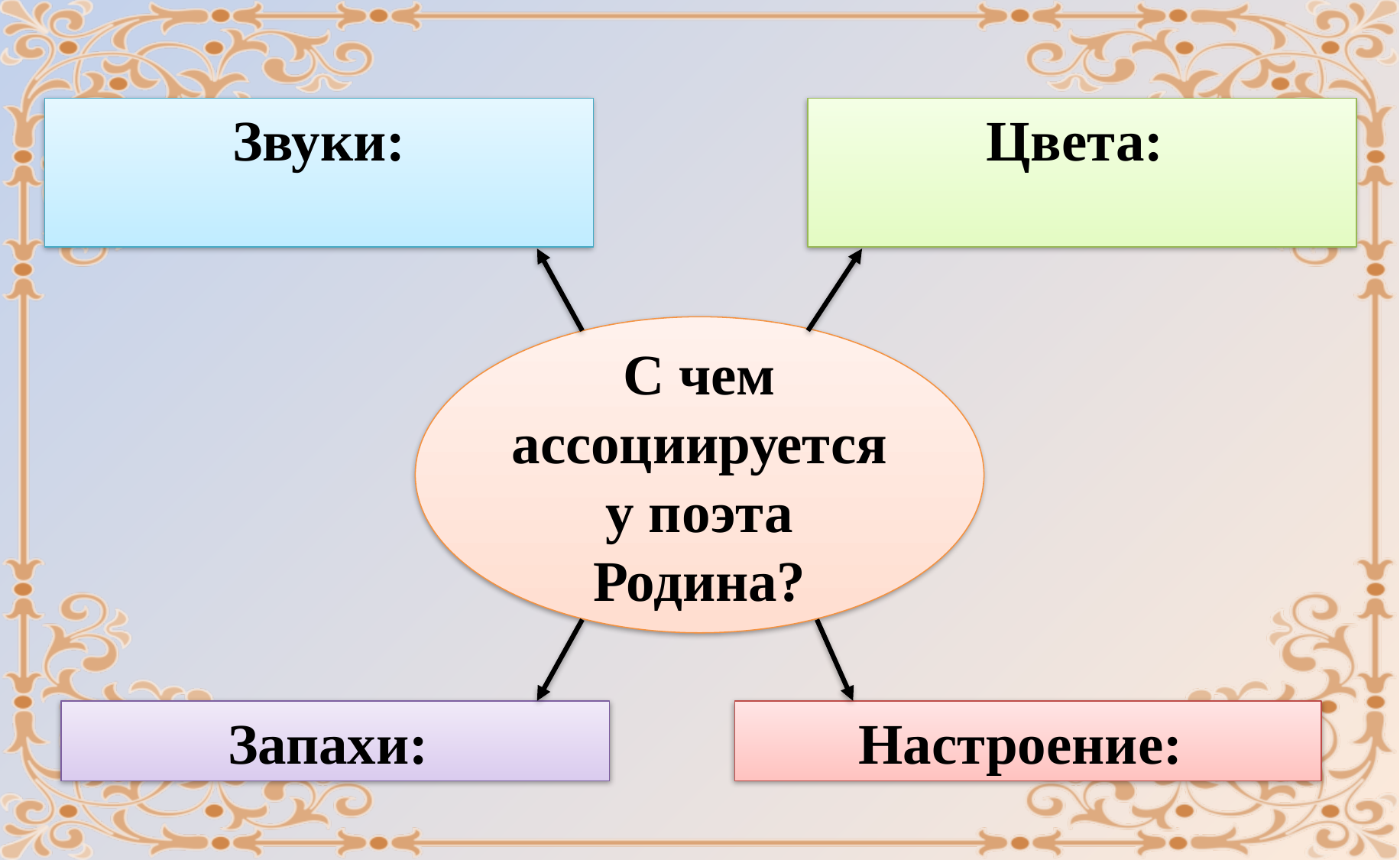

Звуки:

Цвета:

С чем ассоциируется у поэта Родина?
Запахи:
Настроение: